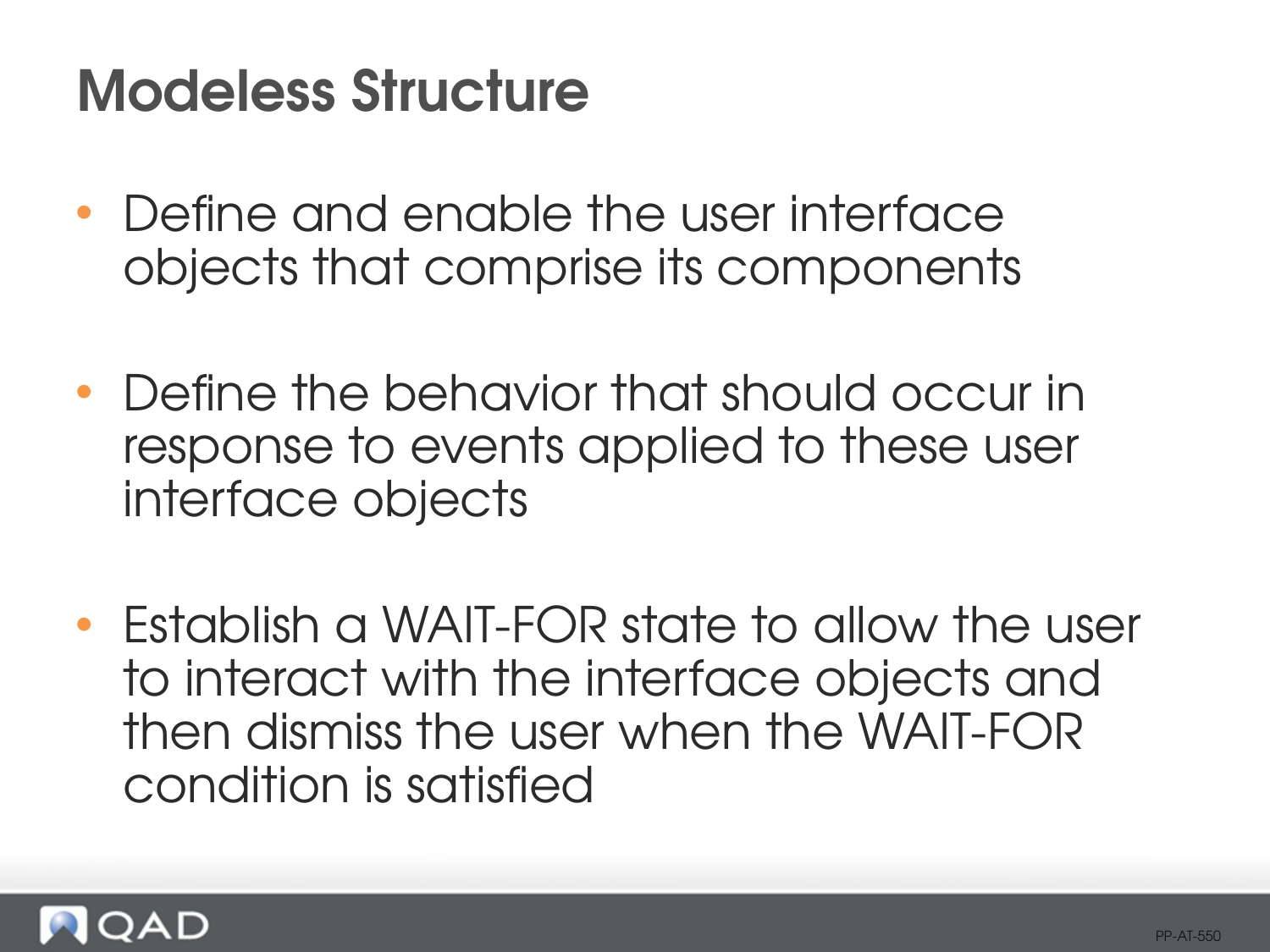

# Modeless Structure
Define and enable the user interface objects that comprise its components

Define the behavior that should occur in response to events applied to these user interface objects

Establish a WAIT-FOR state to allow the user to interact with the interface objects and then dismiss the user when the WAIT-FOR condition is satisfied
PP-AT-550